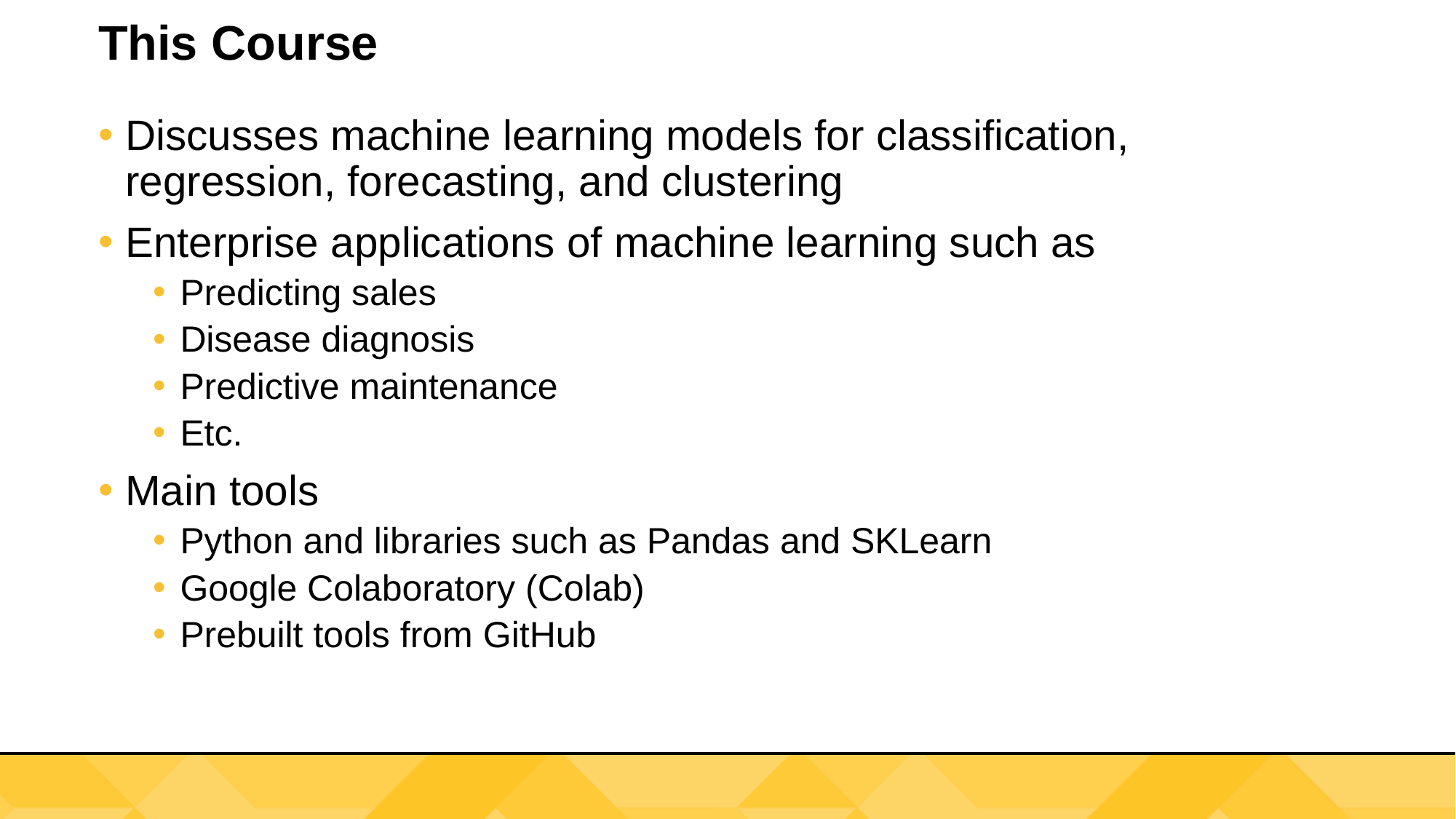

# This Course
Discusses machine learning models for classification, regression, forecasting, and clustering
Enterprise applications of machine learning such as
Predicting sales
Disease diagnosis
Predictive maintenance
Etc.
Main tools
Python and libraries such as Pandas and SKLearn
Google Colaboratory (Colab)
Prebuilt tools from GitHub